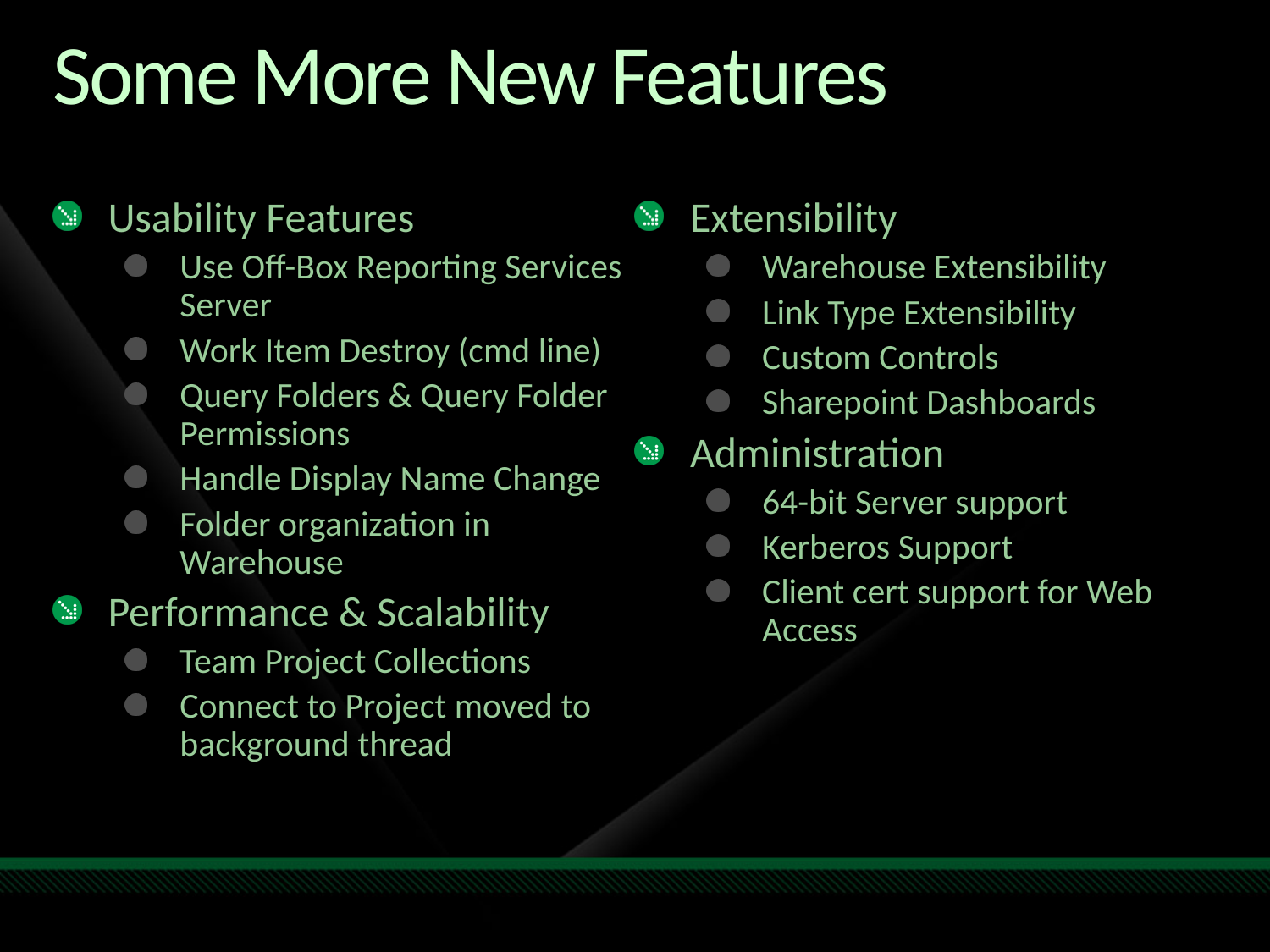

# Some More New Features
Usability Features
Use Off-Box Reporting Services Server
Work Item Destroy (cmd line)
Query Folders & Query Folder Permissions
Handle Display Name Change
Folder organization in Warehouse
Performance & Scalability
Team Project Collections
Connect to Project moved to background thread

Extensibility
Warehouse Extensibility
Link Type Extensibility
Custom Controls
Sharepoint Dashboards
Administration
64-bit Server support
Kerberos Support
Client cert support for Web Access